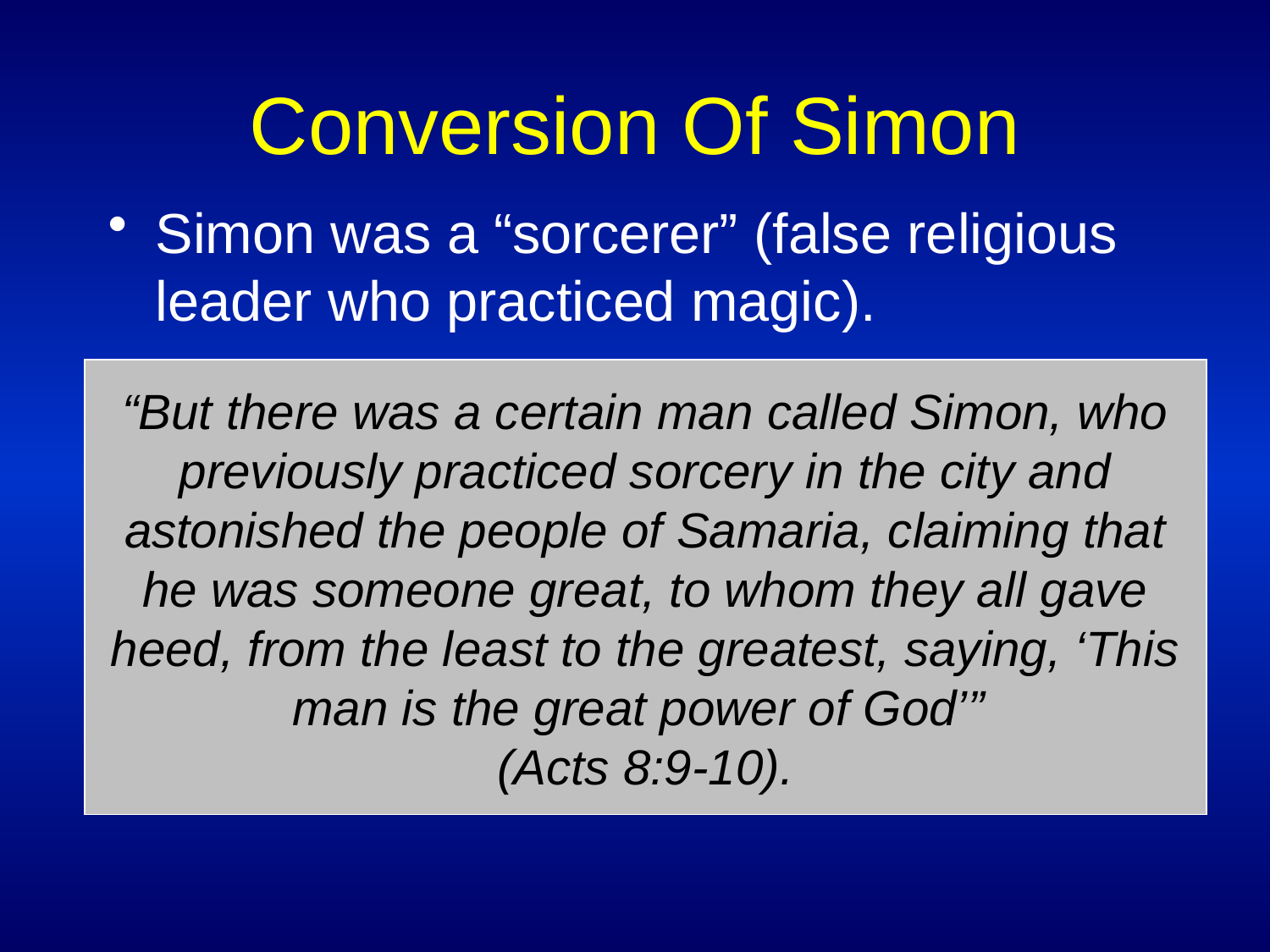

# Conversion Of Simon
Simon was a “sorcerer” (false religious leader who practiced magic).
“But there was a certain man called Simon, who previously practiced sorcery in the city and astonished the people of Samaria, claiming that he was someone great, to whom they all gave heed, from the least to the greatest, saying, ‘This man is the great power of God’”
(Acts 8:9-10).